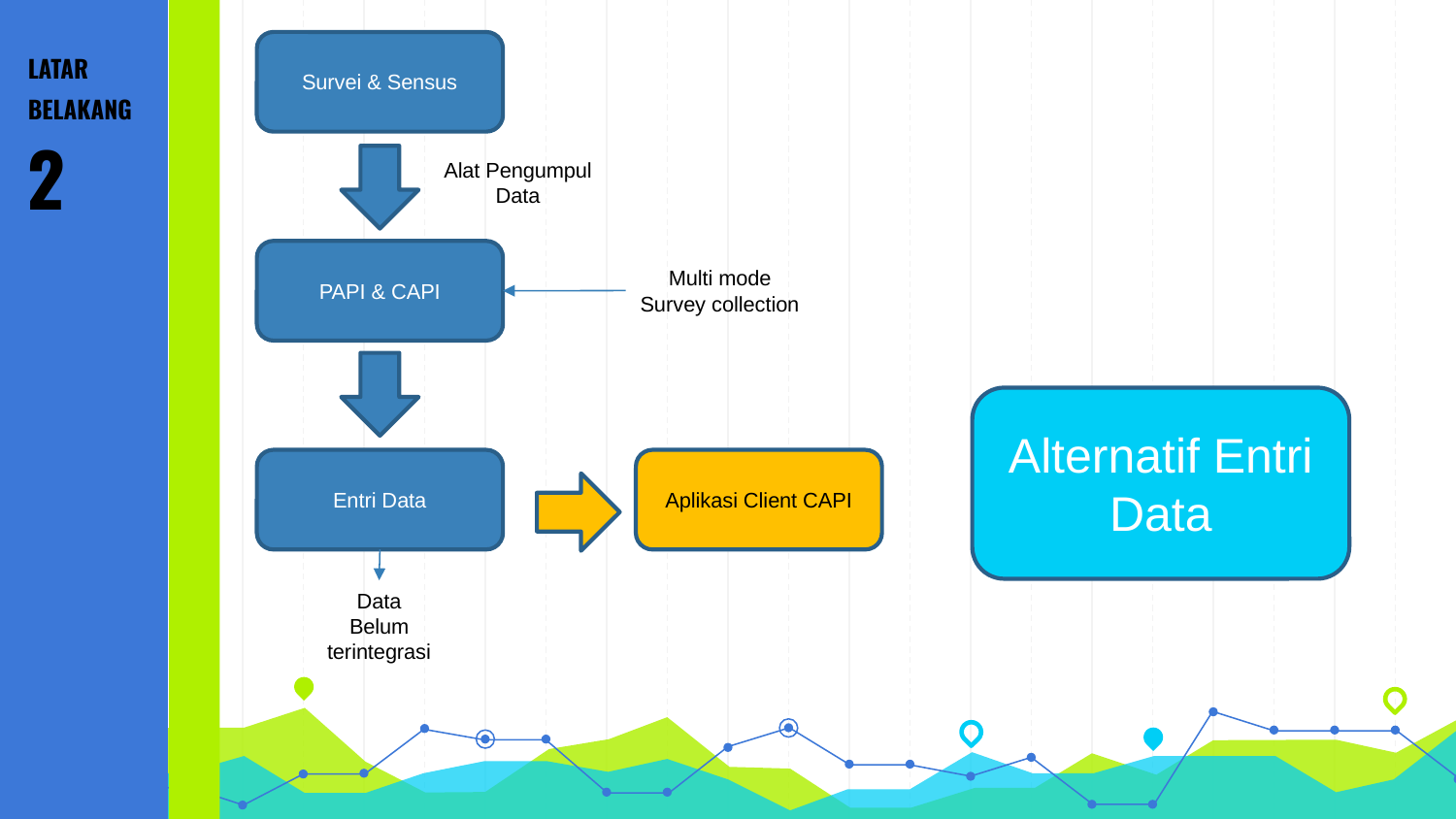

LATAR
BELAKANG
2

Survei & Sensus

Alat Pengumpul
Data
PAPI & CAPI
Multi mode
Survey collection

Alternatif Entri Data
Aplikasi Client CAPI
Entri Data

Data
Belum
terintegrasi